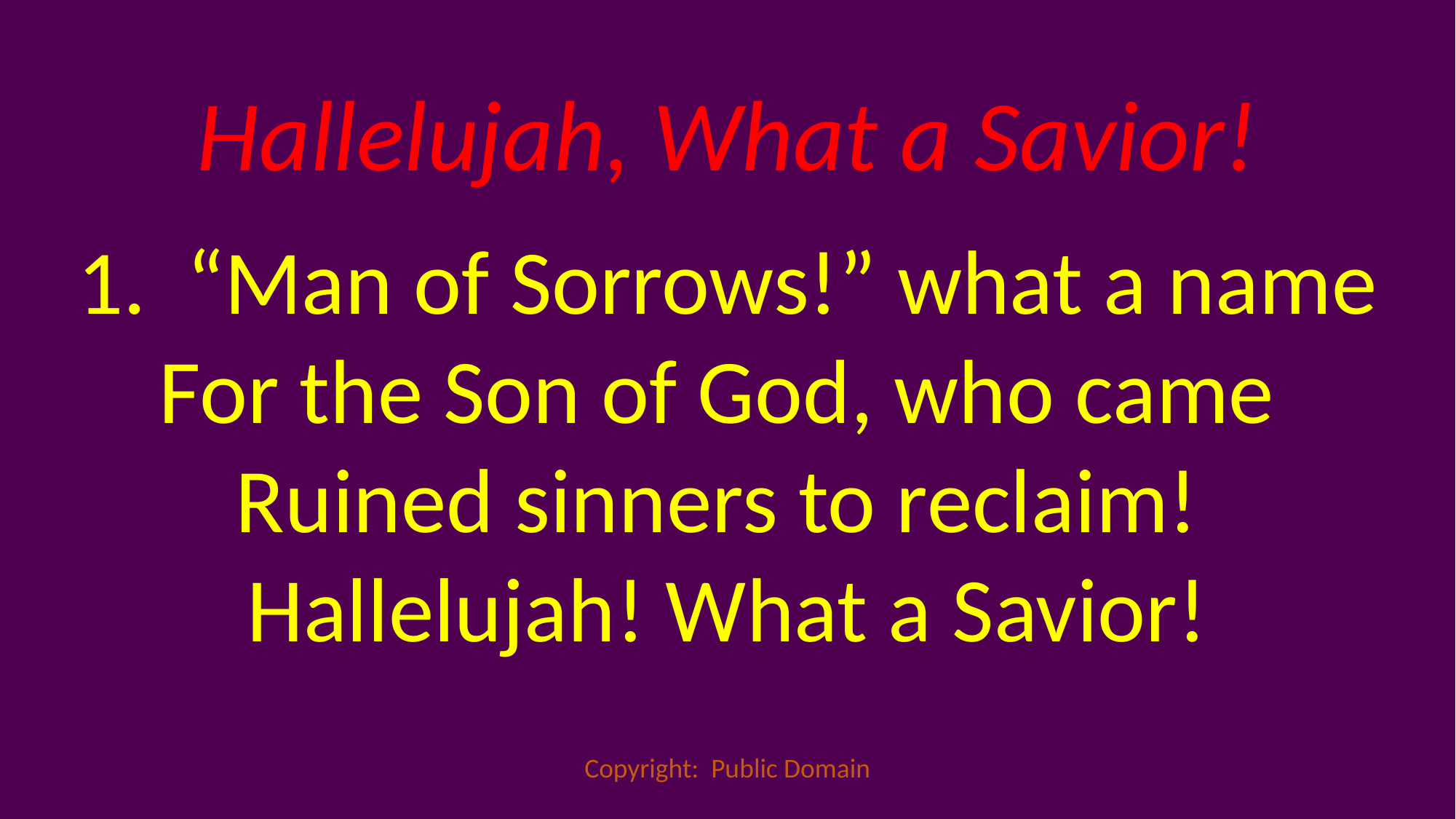

Hallelujah, What a Savior!
1. 	“Man of Sorrows!” what a name
For the Son of God, who came
Ruined sinners to reclaim!
Hallelujah! What a Savior!
Copyright:  Public Domain